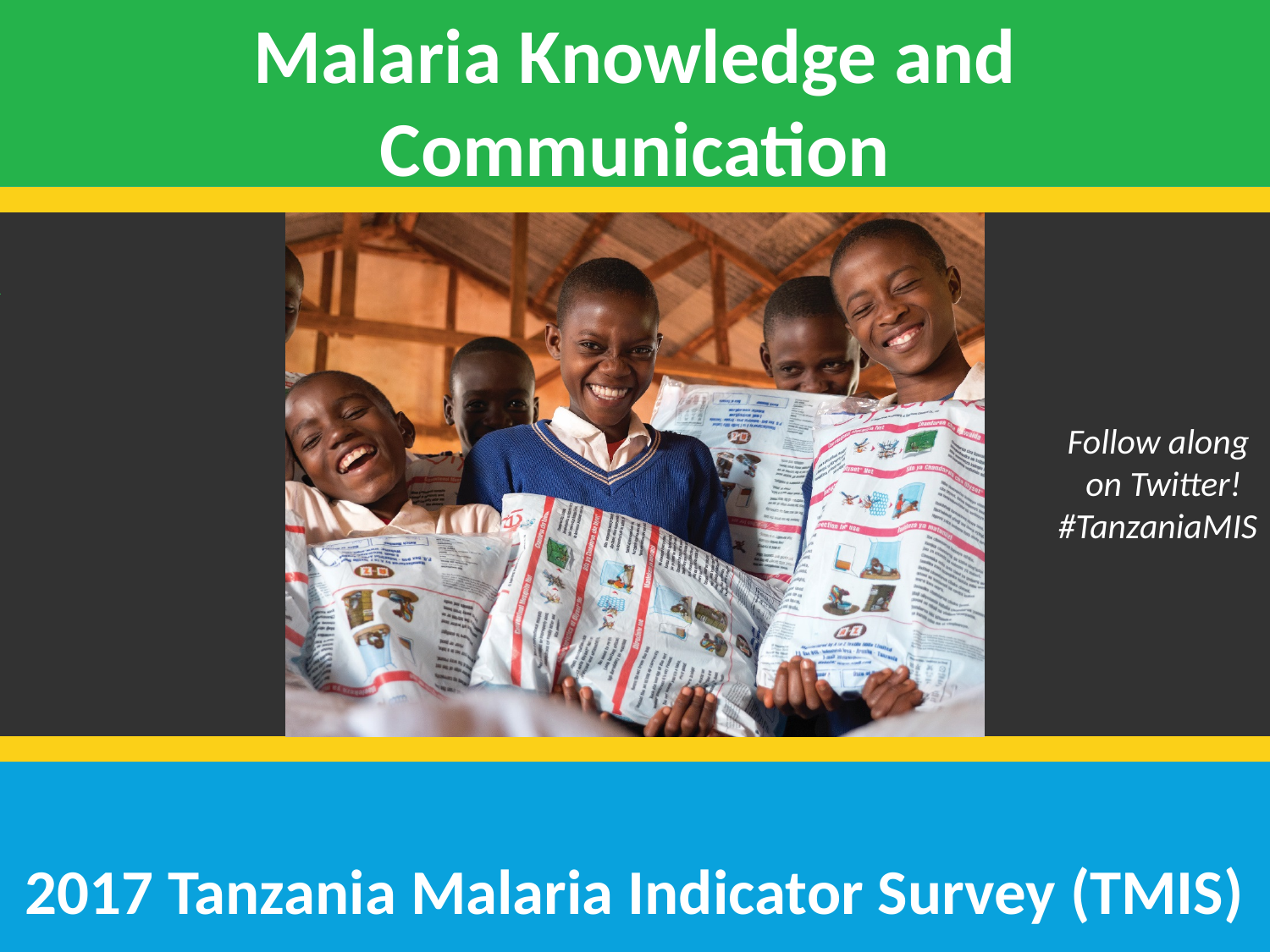

Malaria Knowledge and Communication
Follow along
on Twitter!
#TanzaniaMIS